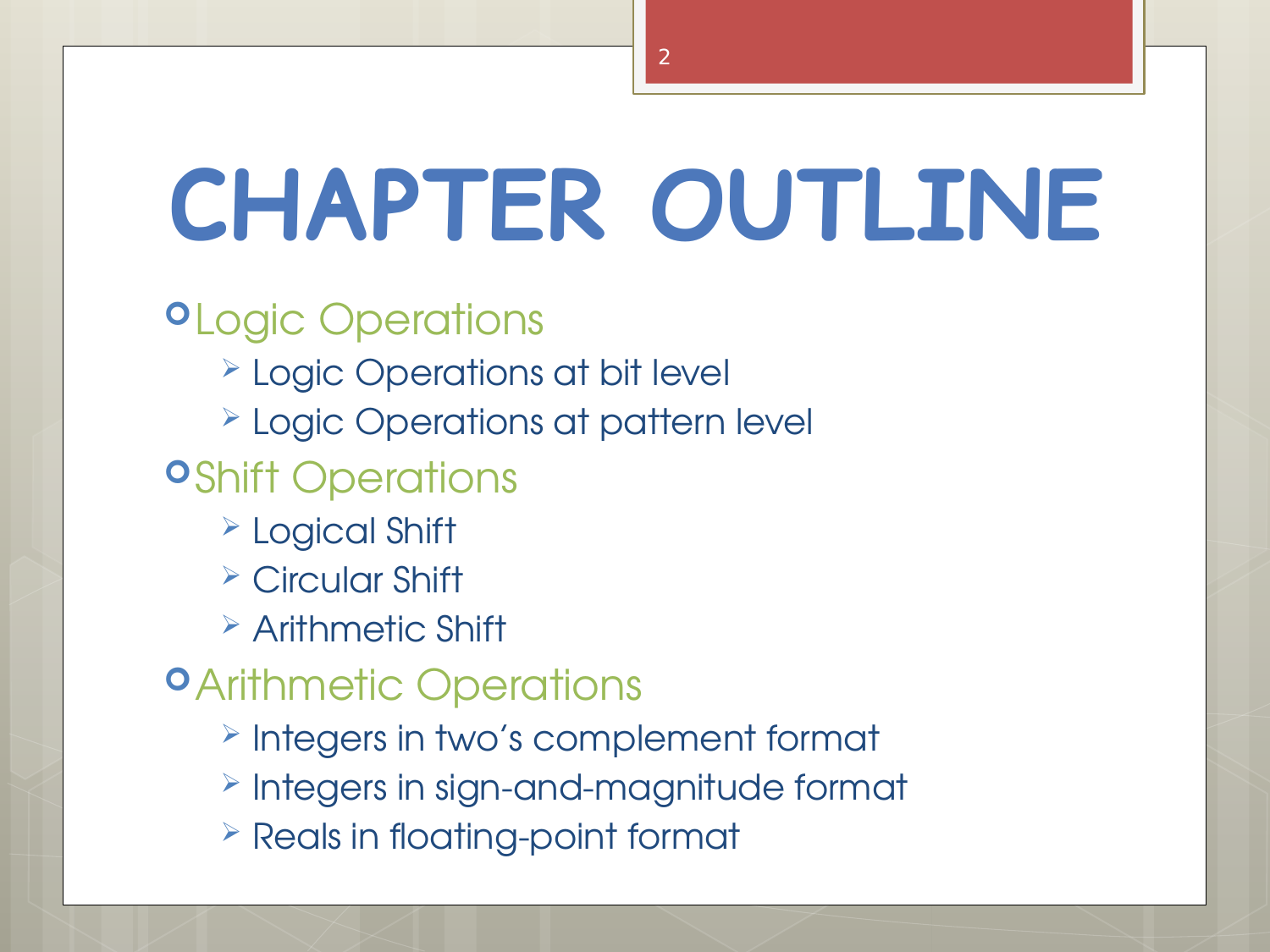

2
Chapter Outline
Logic Operations
Logic Operations at bit level
Logic Operations at pattern level
Shift Operations
Logical Shift
Circular Shift
Arithmetic Shift
Arithmetic Operations
Integers in two’s complement format
Integers in sign-and-magnitude format
Reals in floating-point format